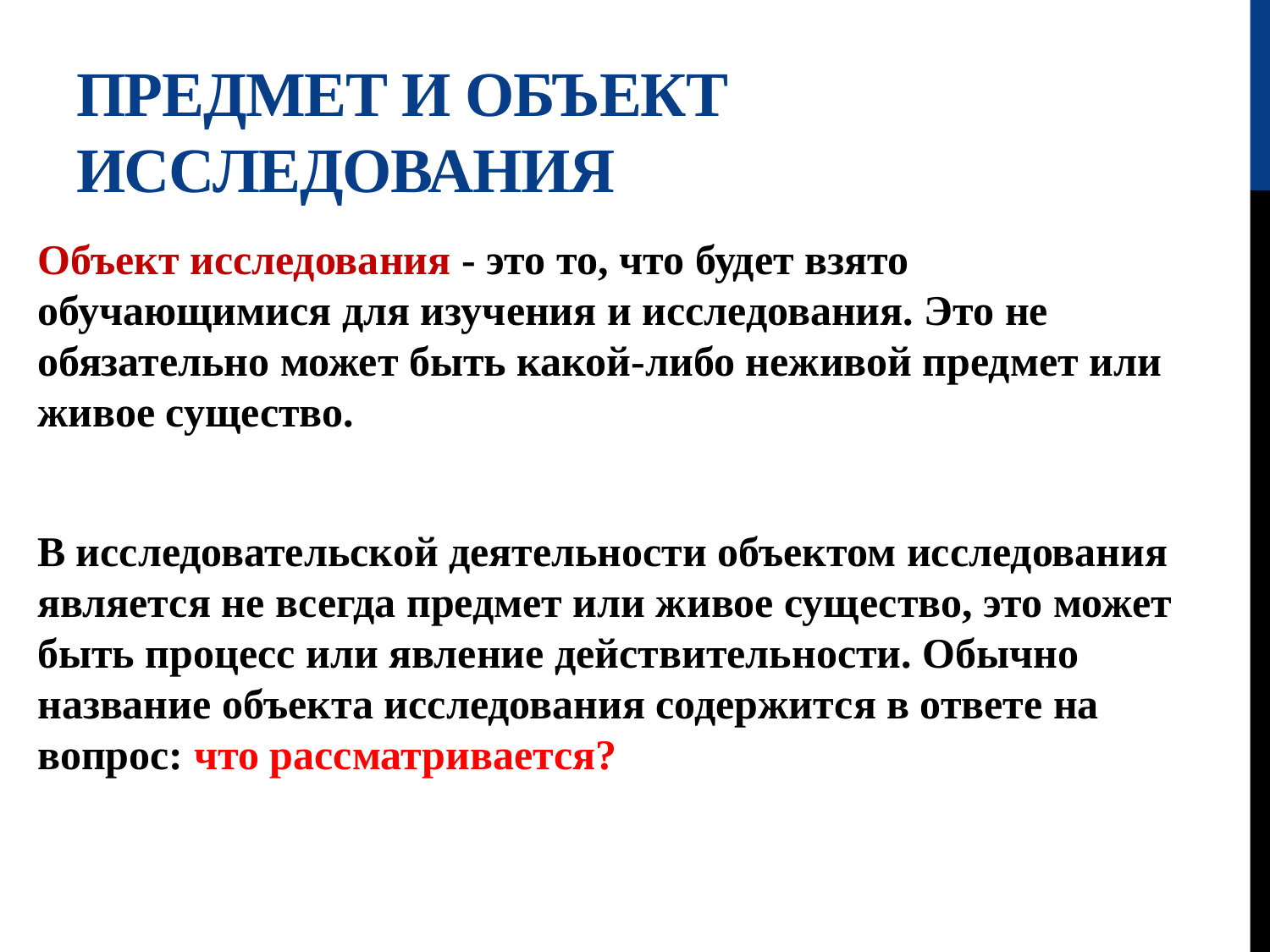

# Предмет и объект исследования
Объект исследования - это то, что будет взято обучающимися для изучения и исследования. Это не обязательно может быть какой-либо неживой предмет или живое существо.

В исследовательской деятельности объектом исследования является не всегда предмет или живое существо, это может быть процесс или явление действительности. Обычно название объекта исследования содержится в ответе на вопрос: что рассматривается?